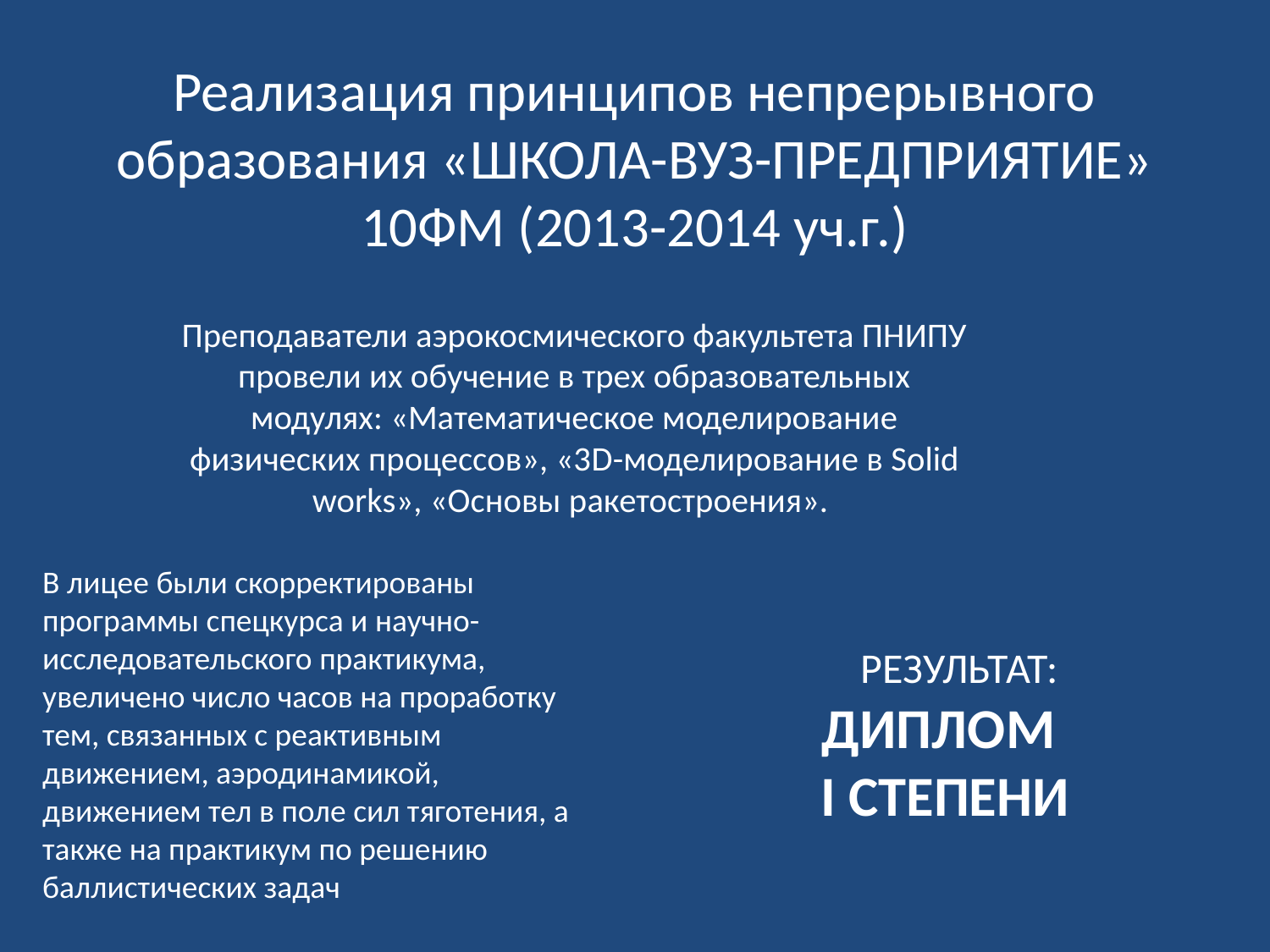

# Реализация принципов непрерывного образования «ШКОЛА-ВУЗ-ПРЕДПРИЯТИЕ» 10ФМ (2013-2014 уч.г.)
Преподаватели аэрокосмического факультета ПНИПУ провели их обучение в трех образовательных модулях: «Математическое моделирование физических процессов», «3D-моделирование в Solid works», «Основы ракетостроения».
В лицее были скорректированы программы спецкурса и научно-исследовательского практикума, увеличено число часов на проработку тем, связанных с реактивным движением, аэродинамикой, движением тел в поле сил тяготения, а также на практикум по решению баллистических задач
   РЕЗУЛЬТАТ:
ДИПЛОМ
I СТЕПЕНИ